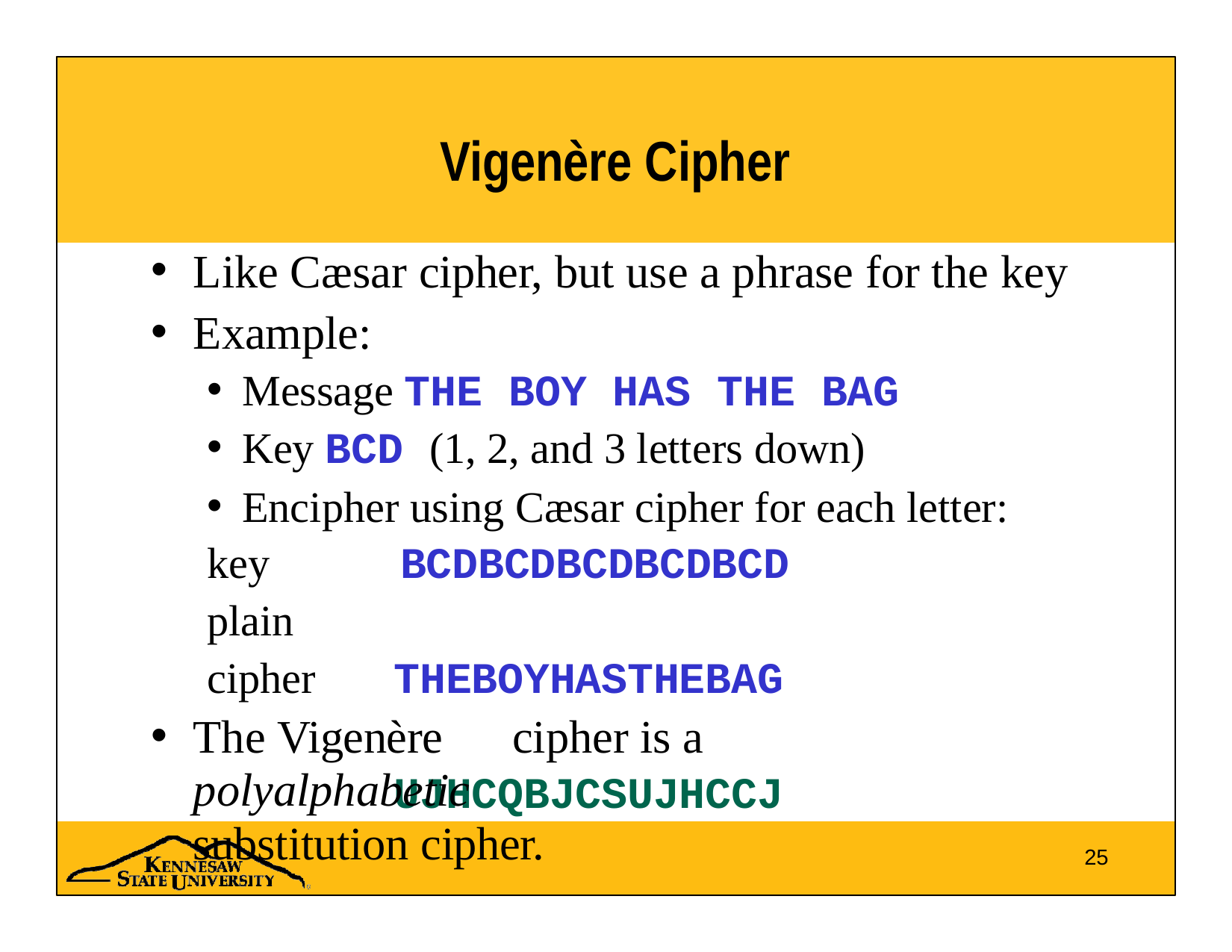

# Vigenère Cipher
Like Cæsar cipher, but use a phrase for the key
Example:
Message THE BOY HAS THE BAG
Key BCD (1, 2, and 3 letters down)
Encipher using Cæsar cipher for each letter:
key  plain  cipher
BCDBCDBCDBCDBCD  THEBOYHASTHEBAG  UJHCQBJCSUJHCCJ
The Vigenère	cipher is a polyalphabetic
substitution cipher.

25